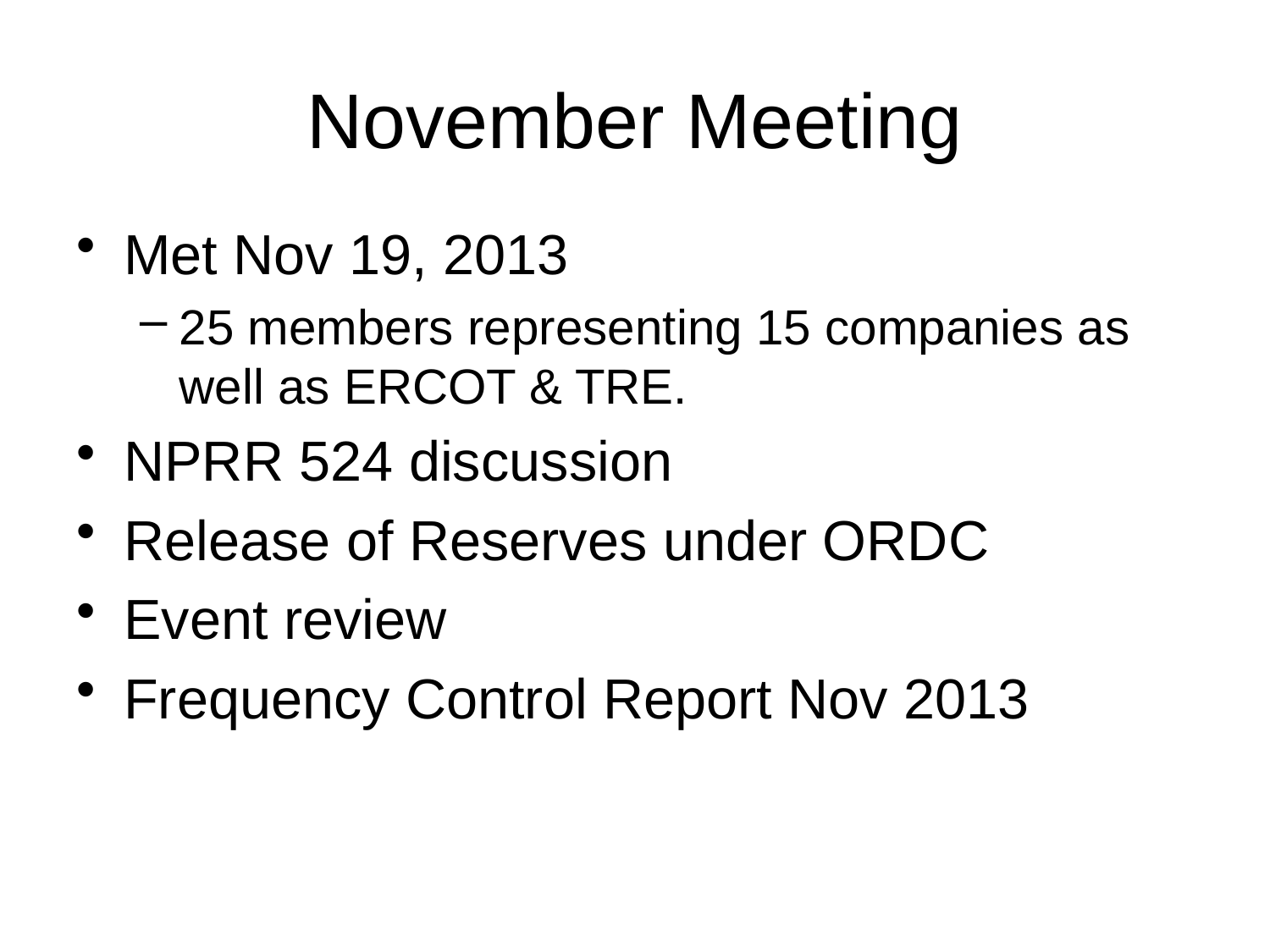

# November Meeting
Met Nov 19, 2013
25 members representing 15 companies as well as ERCOT & TRE.
NPRR 524 discussion
Release of Reserves under ORDC
Event review
Frequency Control Report Nov 2013